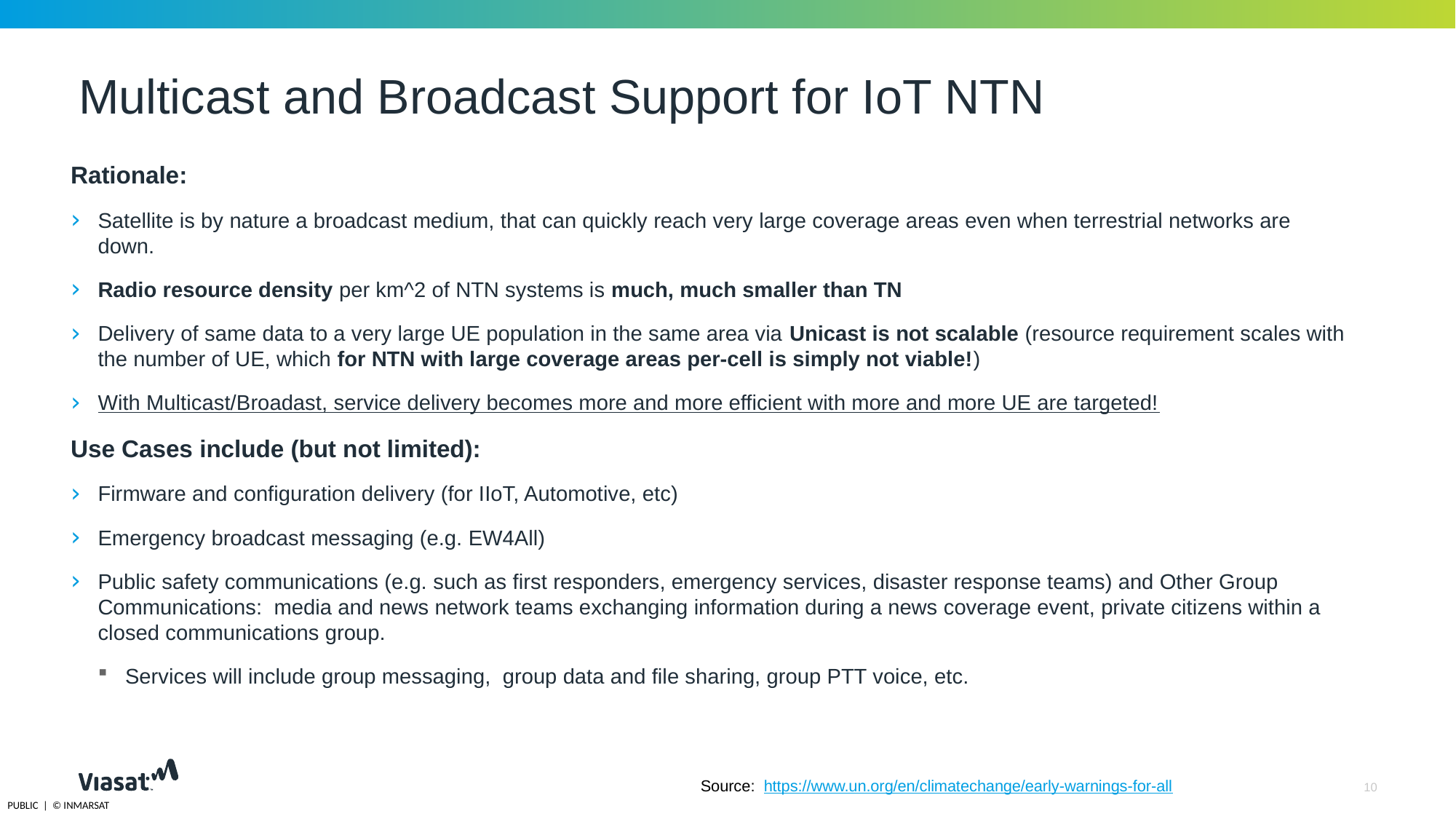

# Multicast and Broadcast Support for IoT NTN
Rationale:
Satellite is by nature a broadcast medium, that can quickly reach very large coverage areas even when terrestrial networks are down.
Radio resource density per km^2 of NTN systems is much, much smaller than TN
Delivery of same data to a very large UE population in the same area via Unicast is not scalable (resource requirement scales with the number of UE, which for NTN with large coverage areas per-cell is simply not viable!)
With Multicast/Broadast, service delivery becomes more and more efficient with more and more UE are targeted!
Use Cases include (but not limited):
Firmware and configuration delivery (for IIoT, Automotive, etc)
Emergency broadcast messaging (e.g. EW4All)
Public safety communications (e.g. such as first responders, emergency services, disaster response teams) and Other Group Communications:  media and news network teams exchanging information during a news coverage event, private citizens within a closed communications group.
Services will include group messaging,  group data and file sharing, group PTT voice, etc.
Source:  https://www.un.org/en/climatechange/early-warnings-for-all
10